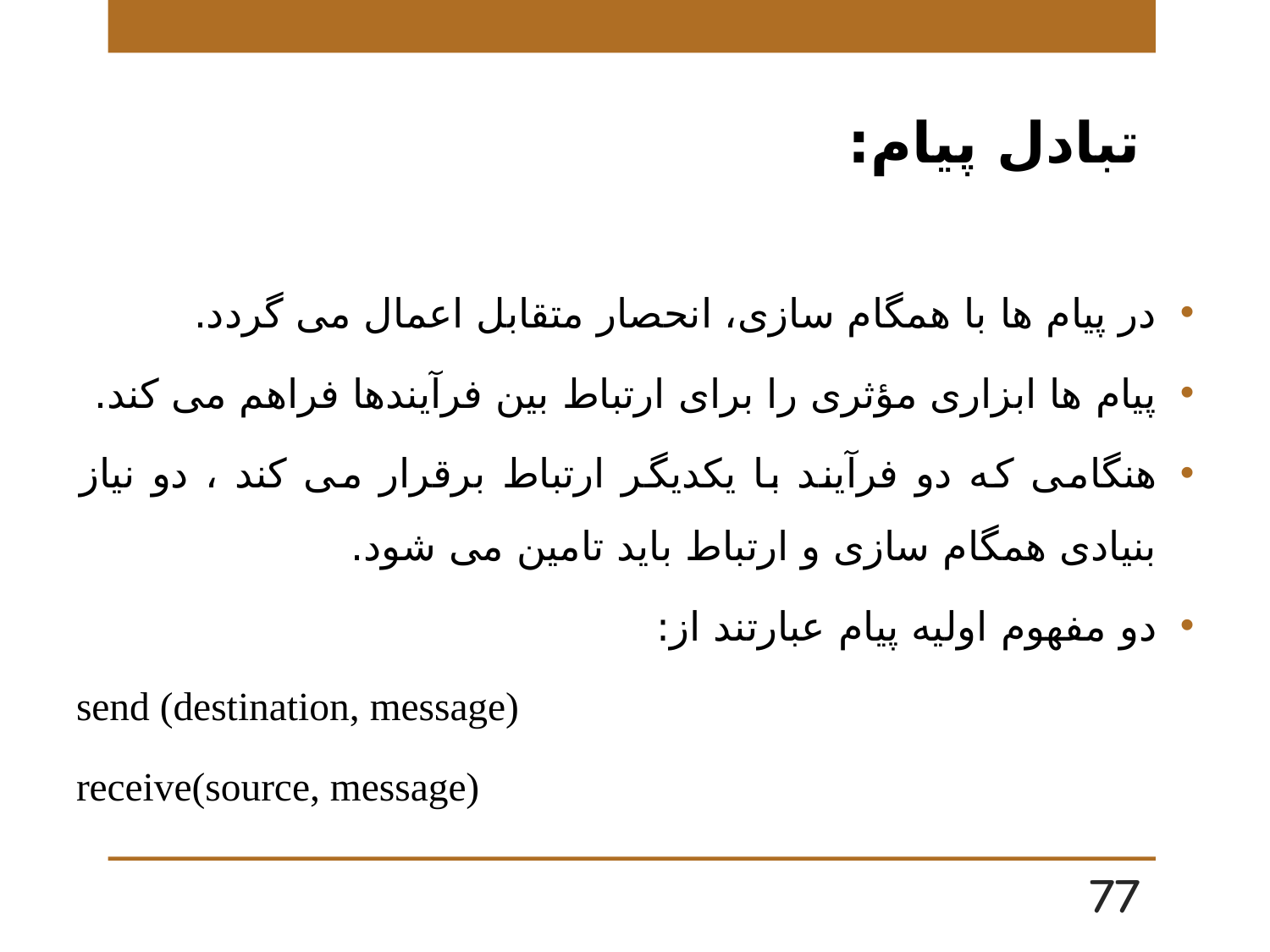

# تبادل پيام:
در پیام ها با همگام سازی، انحصار متقابل اعمال می گردد.
پیام ها ابزاری مؤثری را برای ارتباط بین فرآیندها فراهم می کند.
هنگامی که دو فرآیند با یکدیگر ارتباط برقرار می کند ، دو نیاز بنیادی همگام سازی و ارتباط باید تامین می شود.
دو مفهوم اوليه پيام عبارتند از:
send (destination, message)
receive(source, message)
77